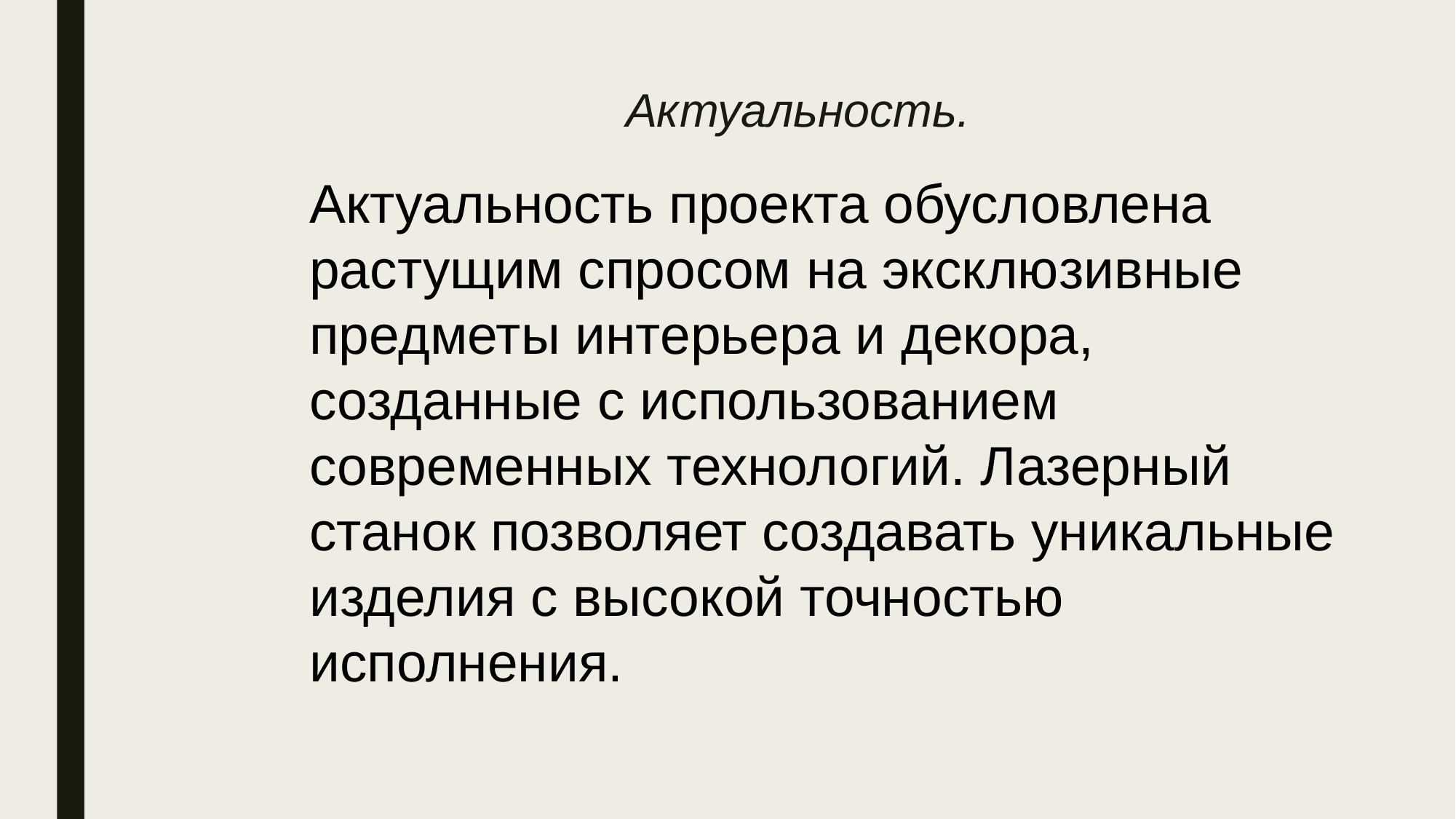

# Актуальность.
Актуальность проекта обусловлена растущим спросом на эксклюзивные предметы интерьера и декора, созданные с использованием современных технологий. Лазерный станок позволяет создавать уникальные изделия с высокой точностью исполнения.